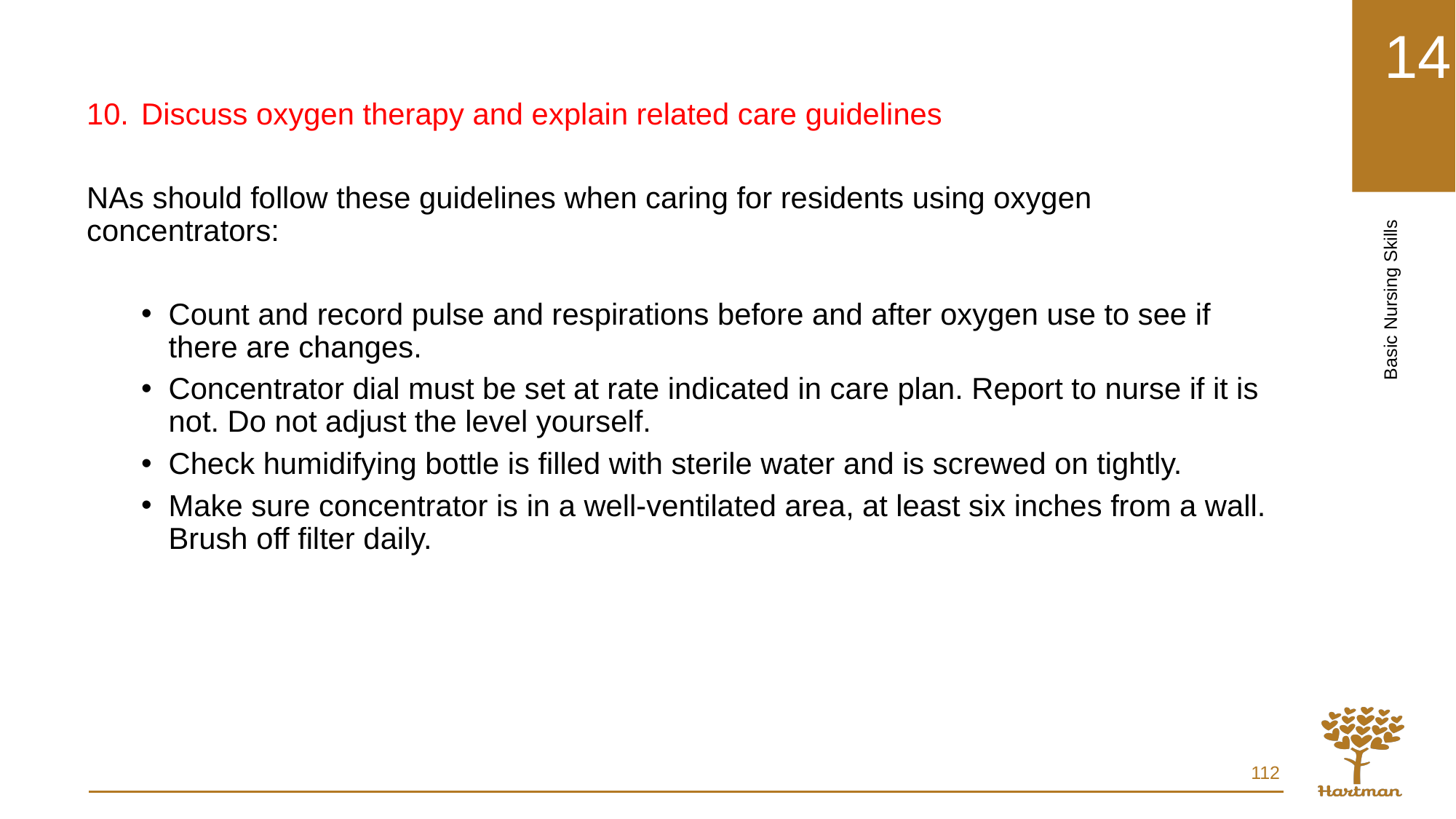

Discuss oxygen therapy and explain related care guidelines

NAs should follow these guidelines when caring for residents using oxygen concentrators:

Count and record pulse and respirations before and after oxygen use to see if there are changes.
Concentrator dial must be set at rate indicated in care plan. Report to nurse if it is not. Do not adjust the level yourself.
Check humidifying bottle is filled with sterile water and is screwed on tightly.
Make sure concentrator is in a well-ventilated area, at least six inches from a wall. Brush off filter daily.

112